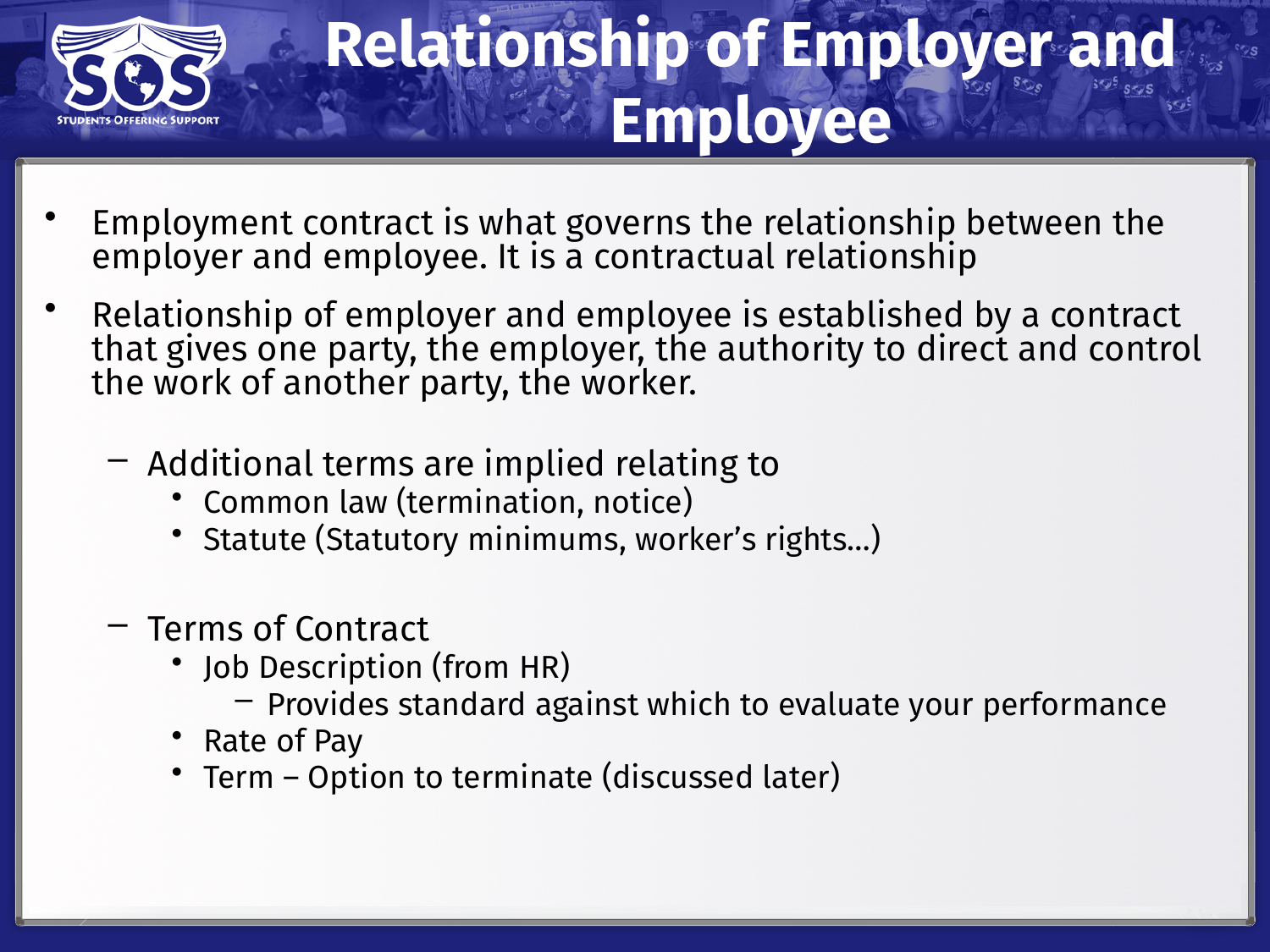

# Relationship of Employer and Employee

Employment contract is what governs the relationship between the employer and employee. It is a contractual relationship

Relationship of employer and employee is established by a contract that gives one party, the employer, the authority to direct and control the work of another party, the worker.

Additional terms are implied relating to
Common law (termination, notice)
Statute (Statutory minimums, worker’s rights…)

Terms of Contract
Job Description (from HR)
Provides standard against which to evaluate your performance
Rate of Pay
Term – Option to terminate (discussed later)